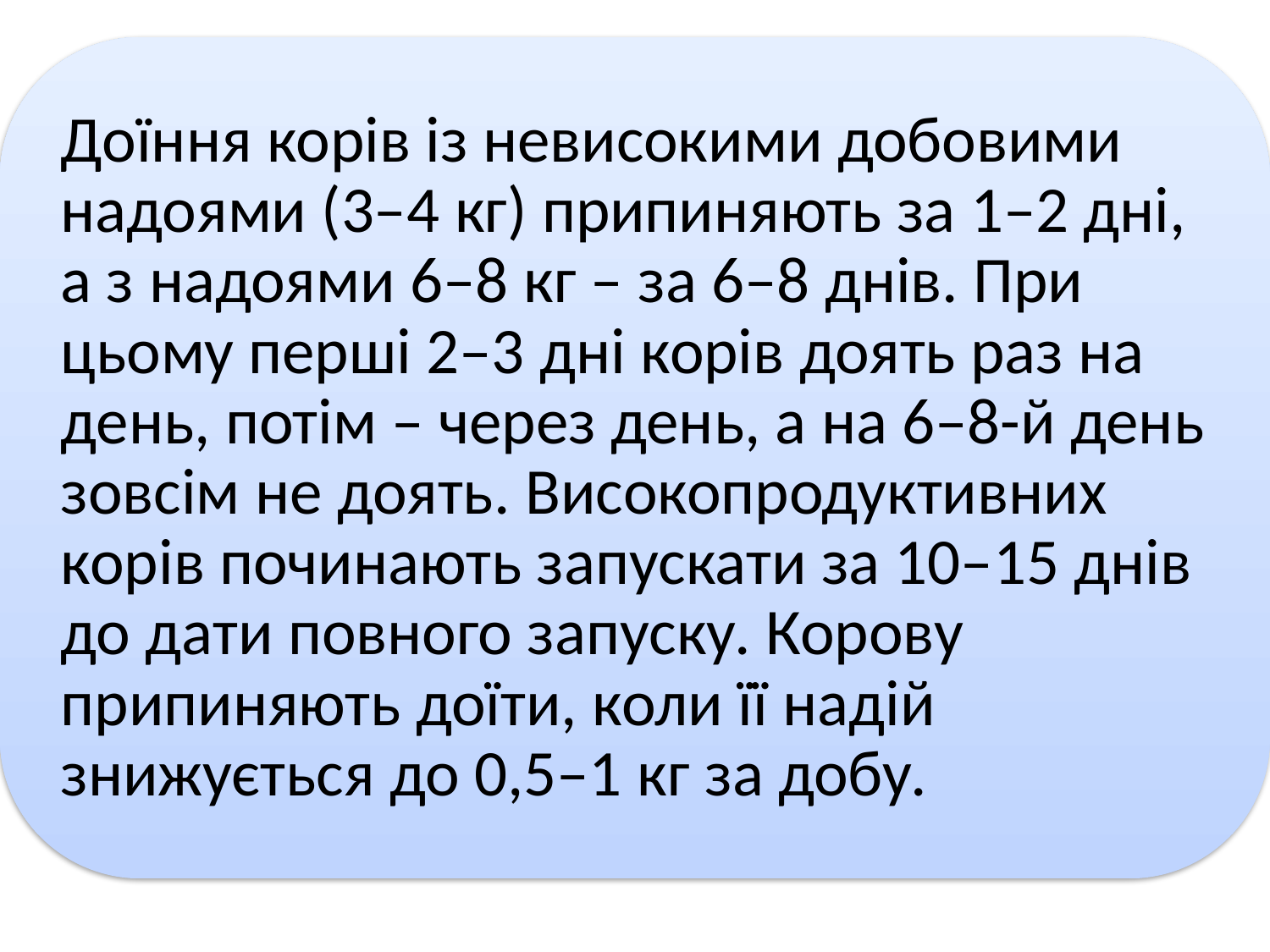

Доїння корів із невисокими добовими надоями (3–4 кг) припиняють за 1–2 дні, а з надоями 6–8 кг – за 6–8 днів. При цьому перші 2–3 дні корів доять раз на день, потім – через день, а на 6–8-й день зовсім не доять. Високопродуктивних корів починають запускати за 10–15 днів до дати повного запуску. Корову припиняють доїти, коли її надій знижується до 0,5–1 кг за добу.